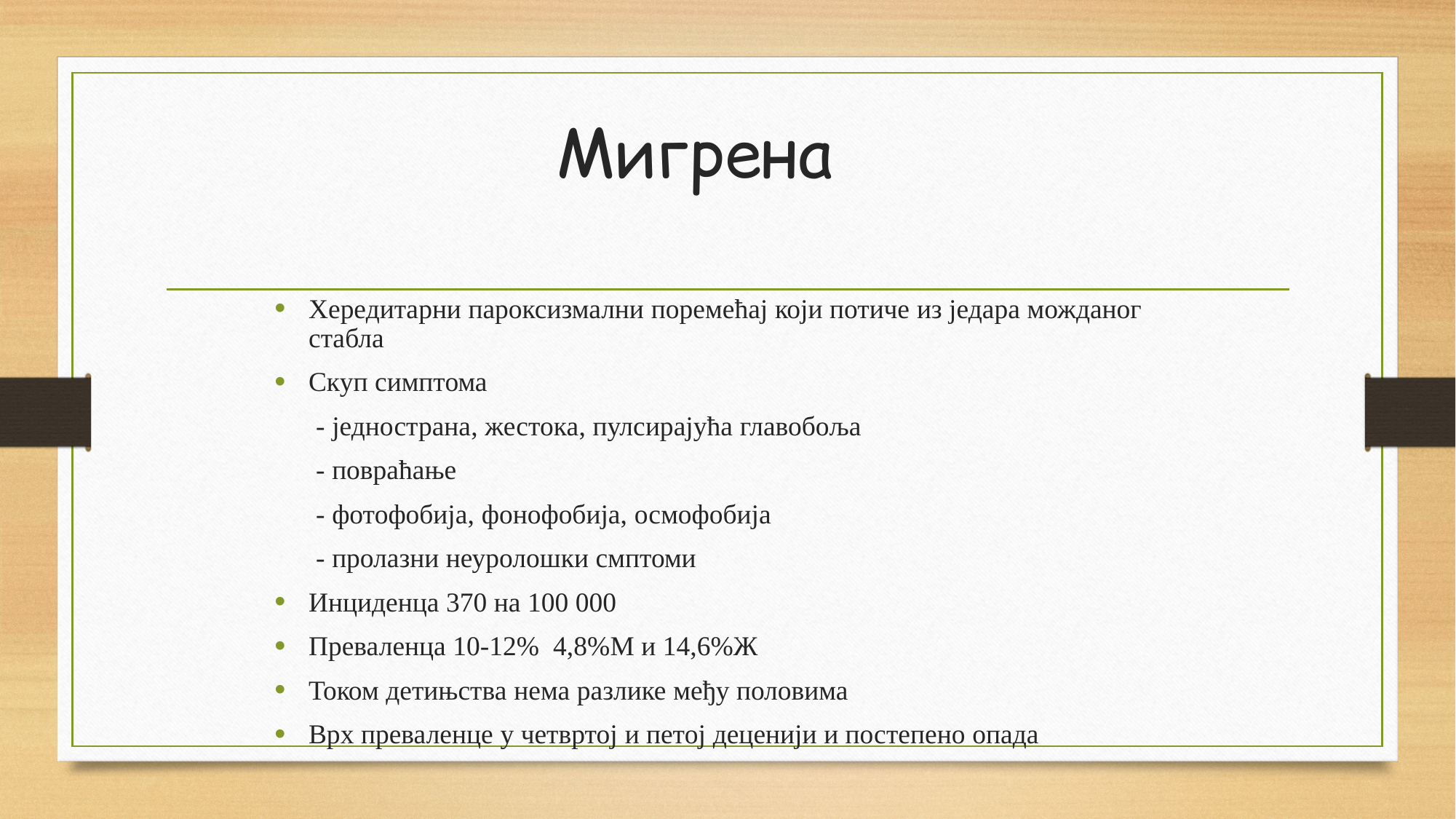

# Мигрена
Хередитарни пароксизмални поремећај који потиче из једара можданог стабла
Скуп симптома
      - једнострана, жестока, пулсирајућа главобоља
      - повраћање
      - фотофобија, фонофобија, осмофобија
      - пролазни неуролошки смптоми
Инциденца 370 на 100 000
Преваленца 10-12%  4,8%М и 14,6%Ж
Током детињства нема разлике међу половима
Врх преваленце у четвртој и петој деценији и постепено опада